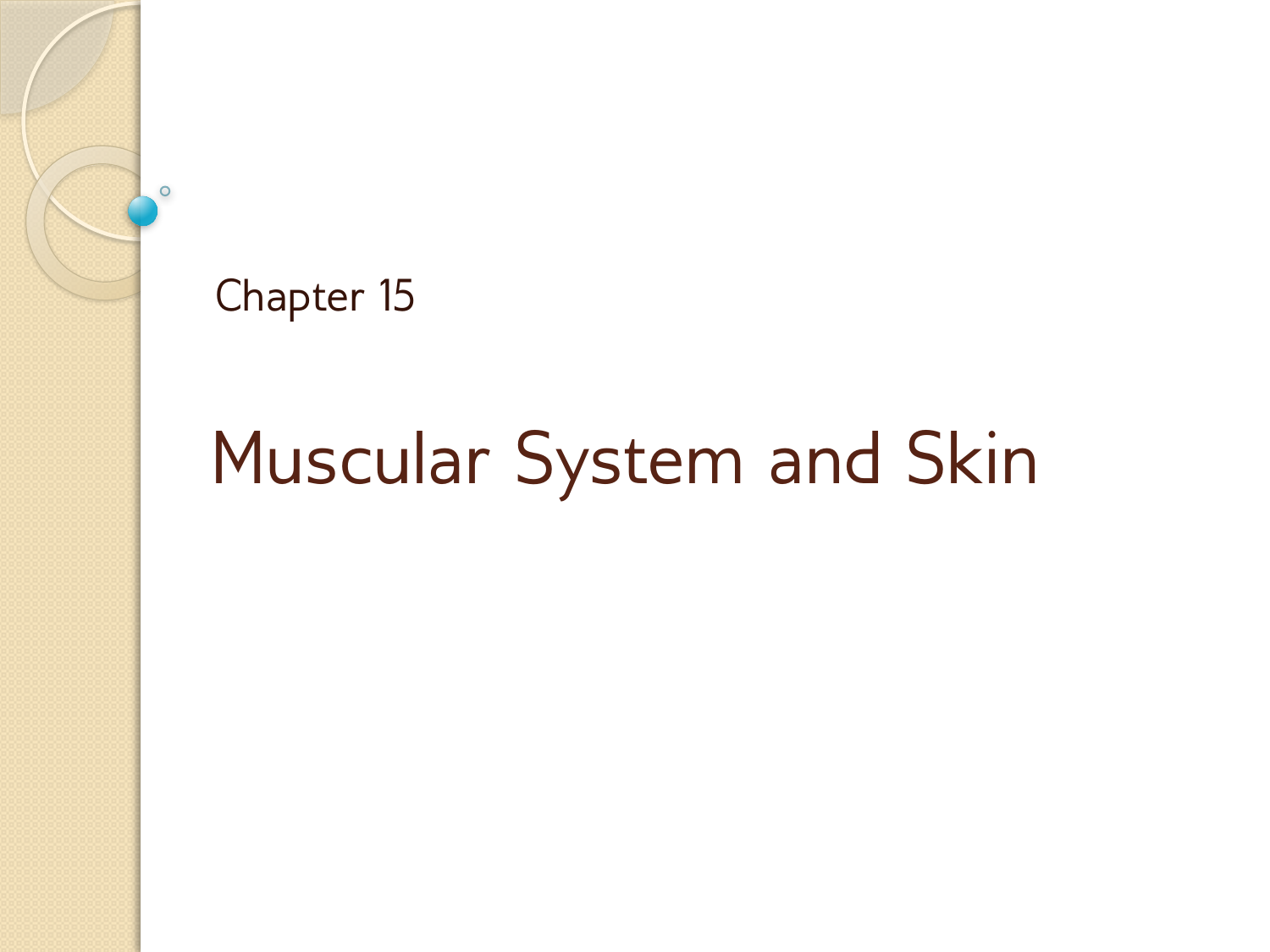

Chapter 15
# Muscular System and Skin